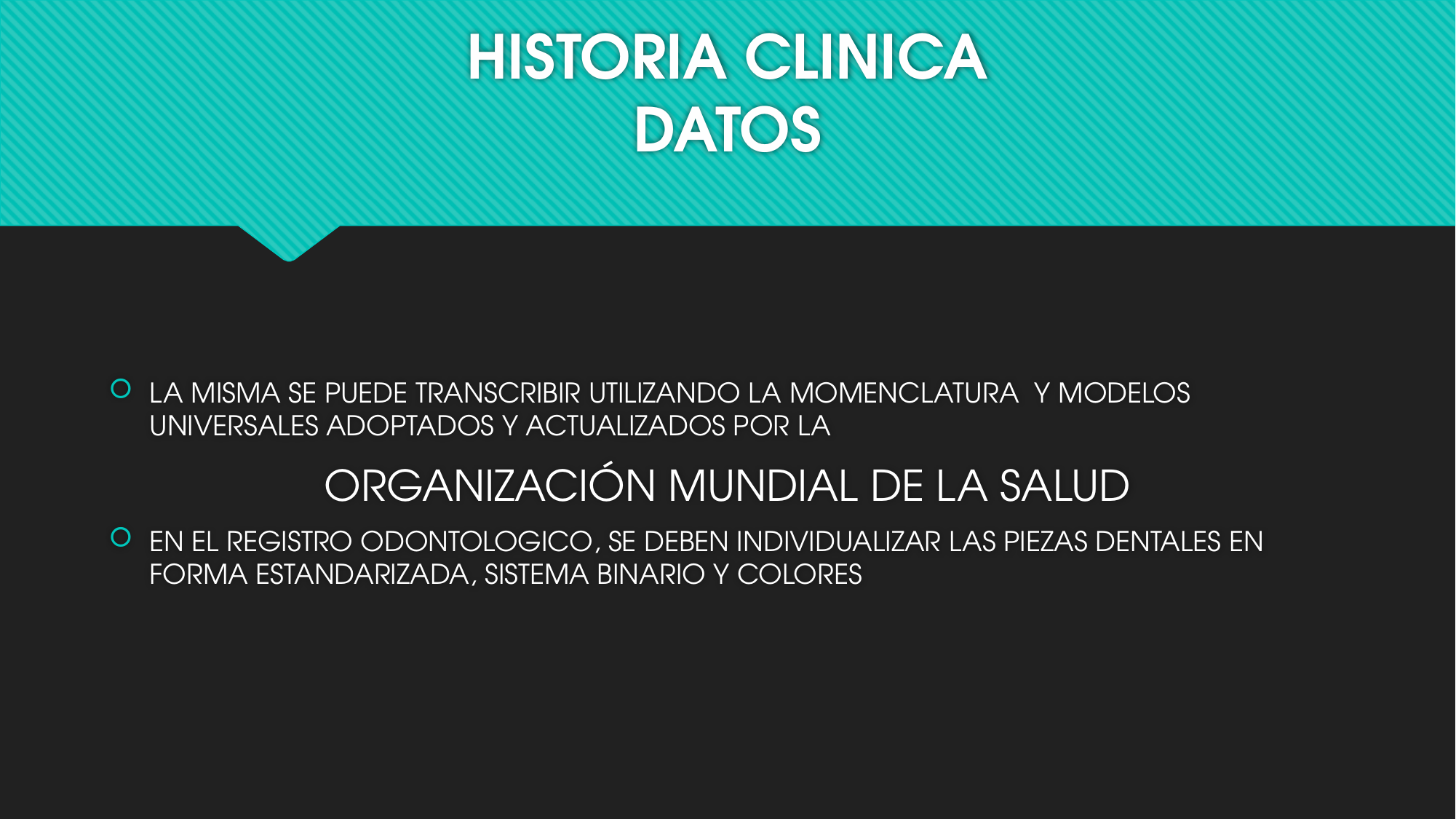

# HISTORIA CLINICA DATOS
LA MISMA SE PUEDE TRANSCRIBIR UTILIZANDO LA MOMENCLATURA  Y MODELOS UNIVERSALES ADOPTADOS Y ACTUALIZADOS POR LA
ORGANIZACIÓN MUNDIAL DE LA SALUD
EN EL REGISTRO ODONTOLOGICO, SE DEBEN INDIVIDUALIZAR LAS PIEZAS DENTALES EN FORMA ESTANDARIZADA, SISTEMA BINARIO Y COLORES